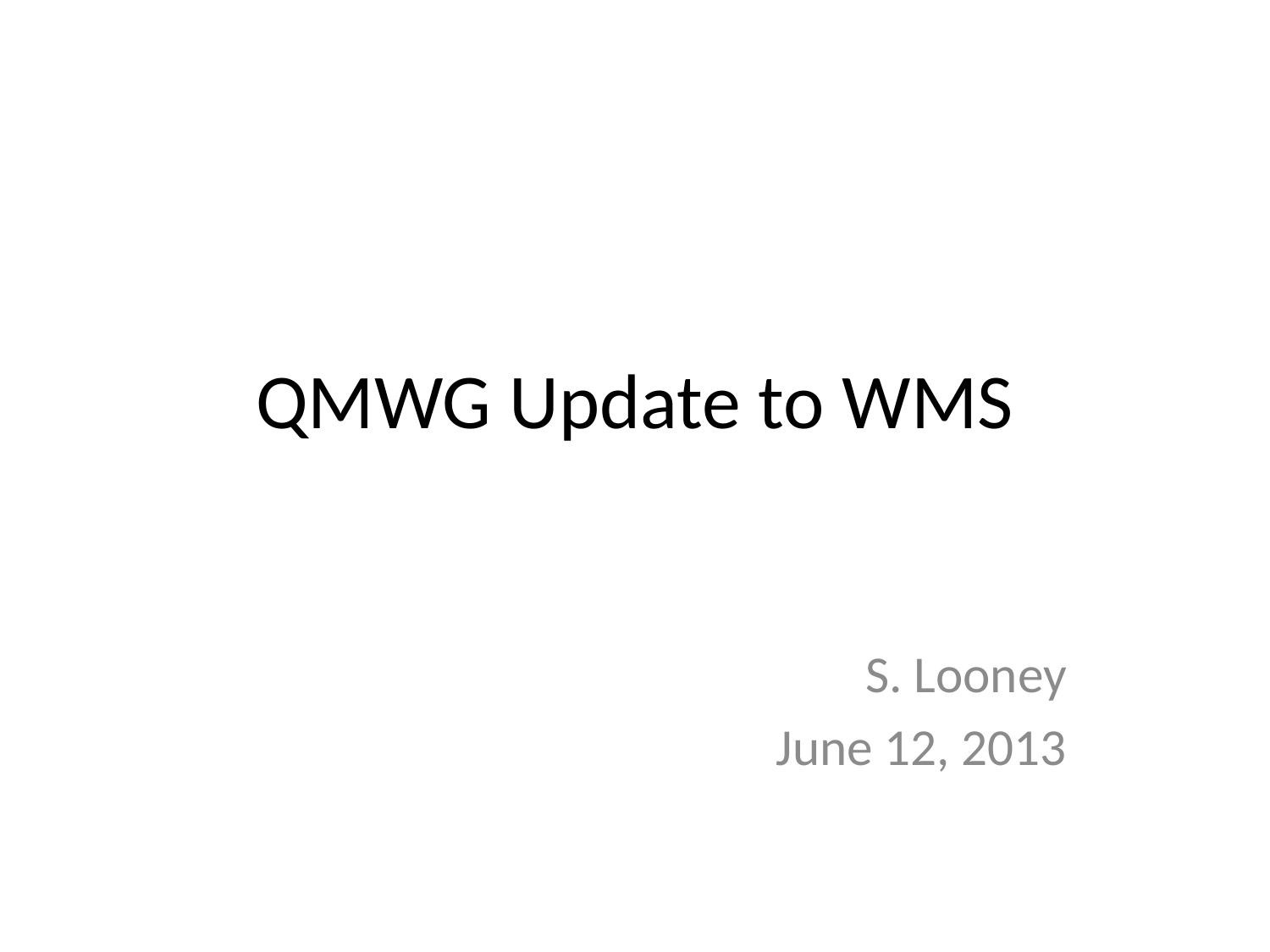

# QMWG Update to WMS
S. Looney
June 12, 2013